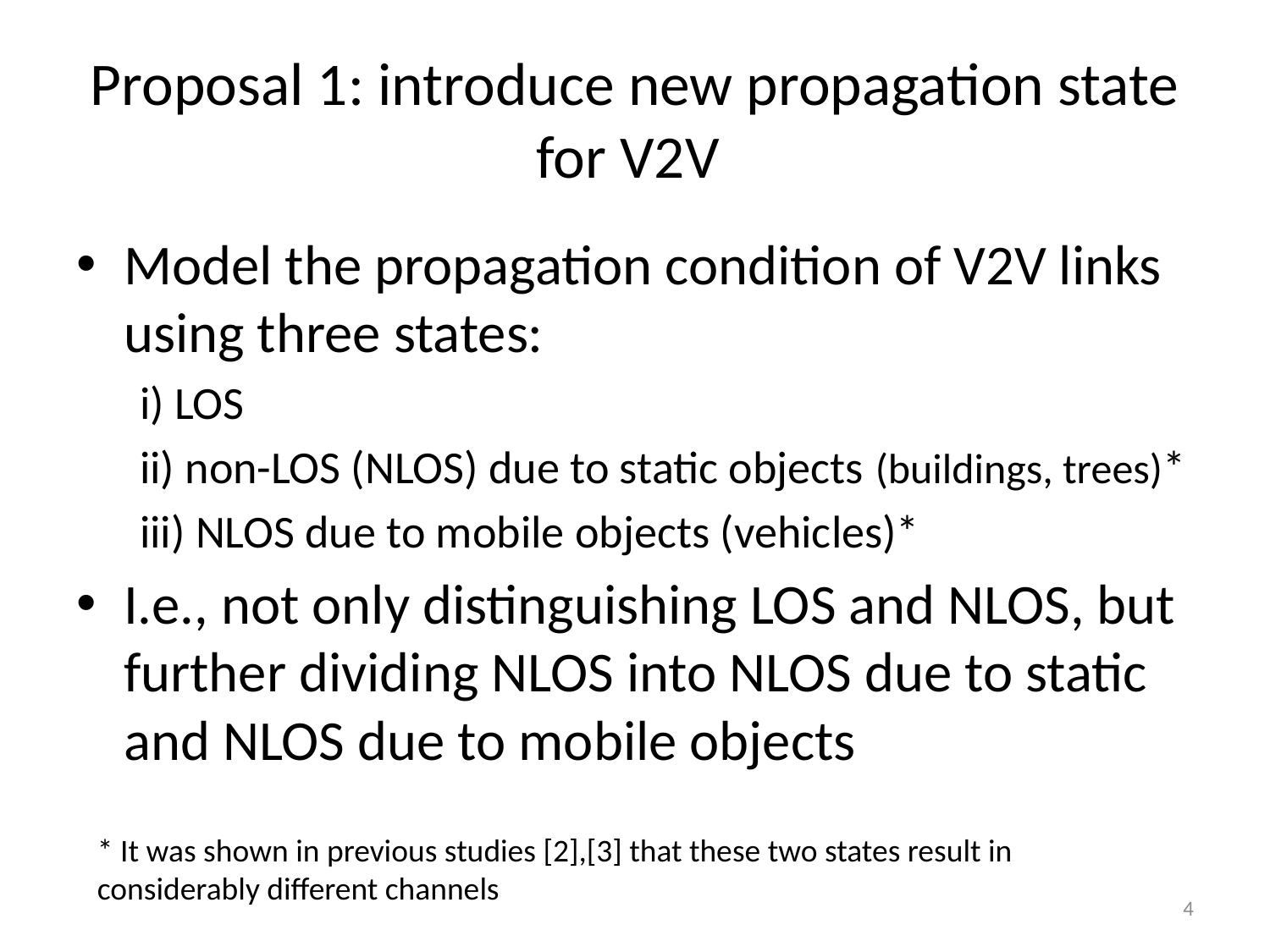

# Proposal 1: introduce new propagation state for V2V
Model the propagation condition of V2V links using three states:
i) LOS
ii) non-LOS (NLOS) due to static objects (buildings, trees)*
iii) NLOS due to mobile objects (vehicles)*
I.e., not only distinguishing LOS and NLOS, but further dividing NLOS into NLOS due to static and NLOS due to mobile objects
* It was shown in previous studies [2],[3] that these two states result in considerably different channels
4